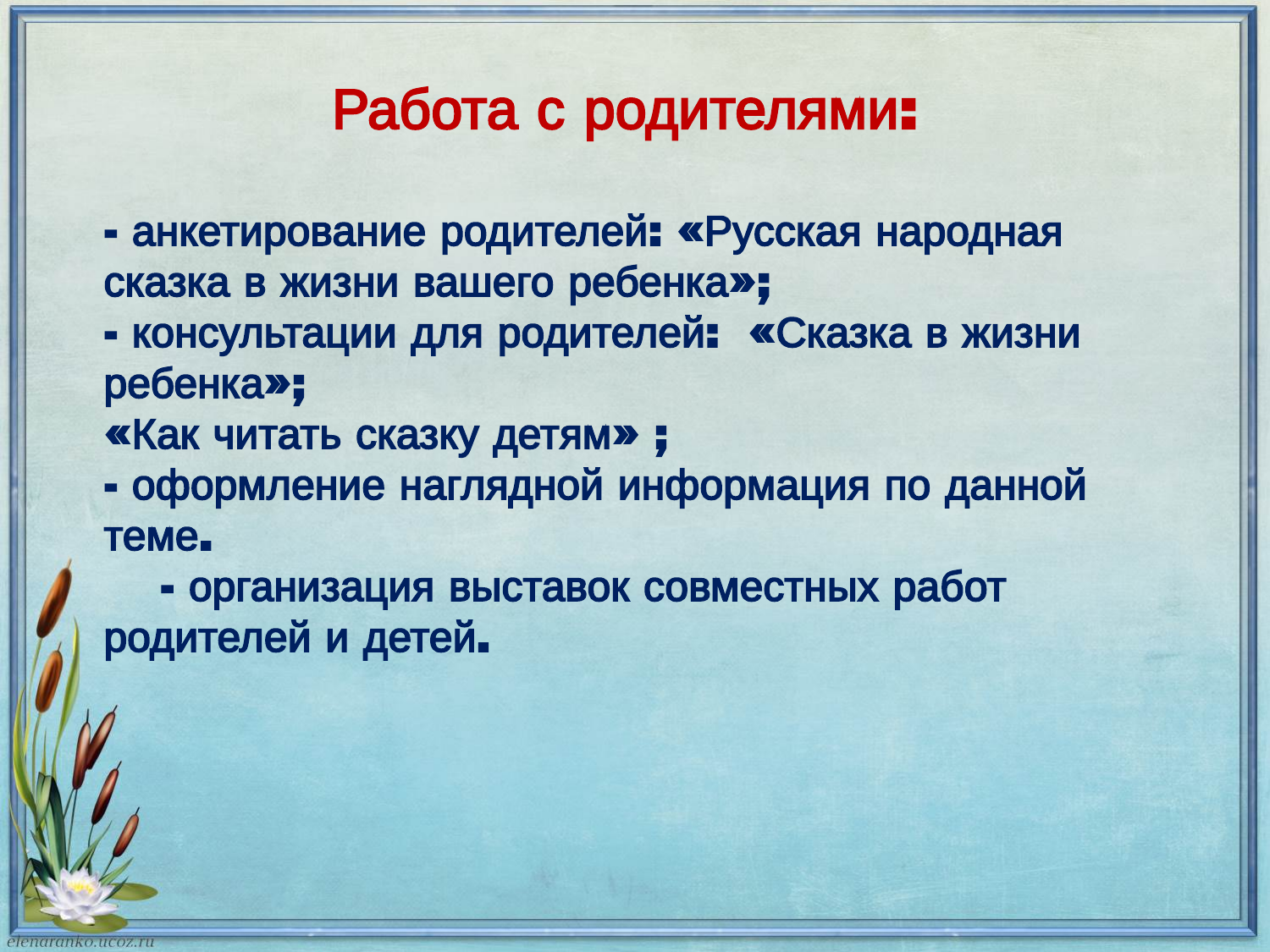

Работа с родителями:

- анкетирование родителей: «Русская народная сказка в жизни вашего ребенка»;
- консультации для родителей:  «Сказка в жизни ребенка»;
«Как читать сказку детям» ;
- оформление наглядной информация по данной теме.                                                                         - организация выставок совместных работ родителей и детей.